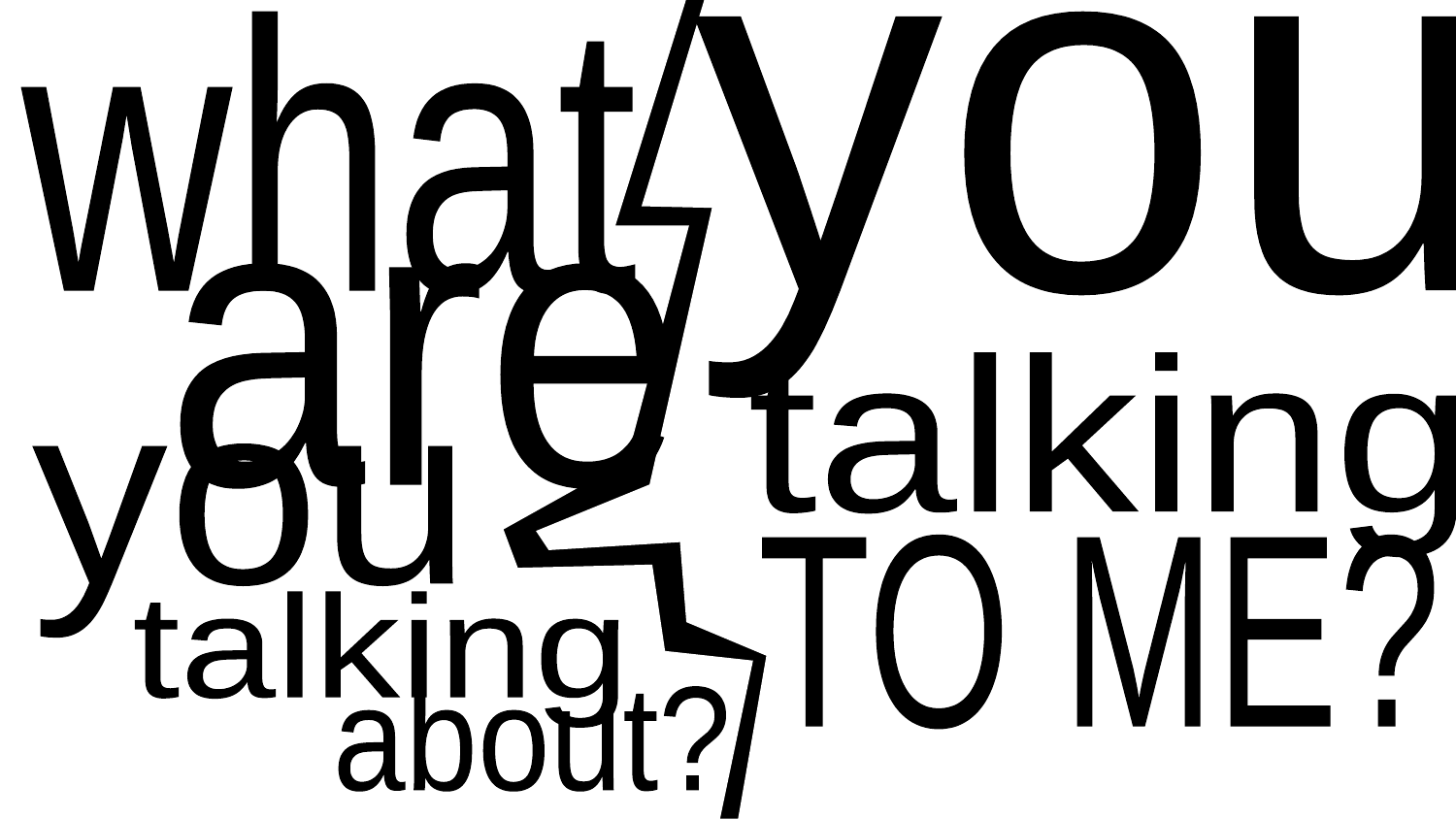

what
you
are
talking
you
TO ME?
talking
about?